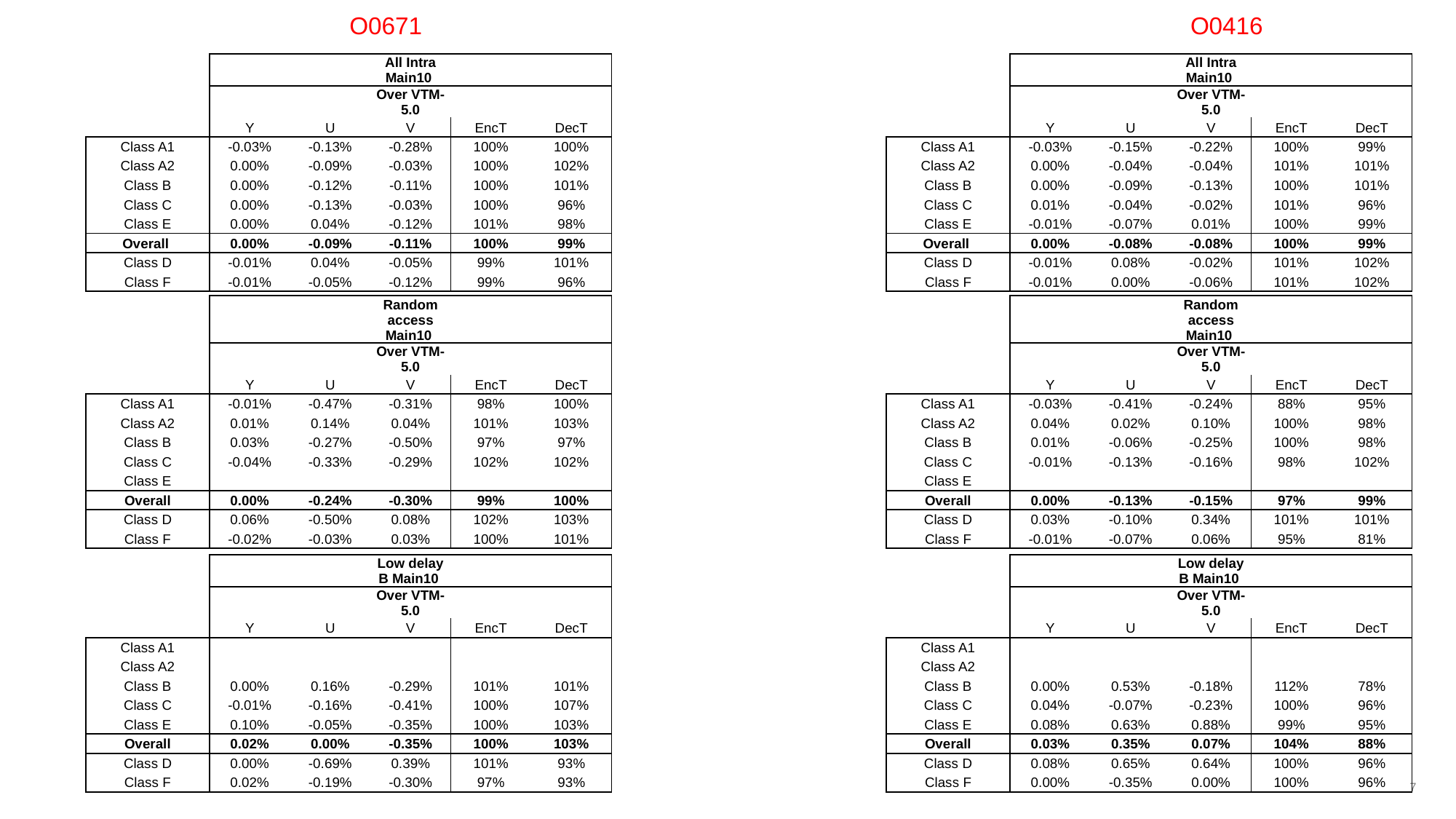

O0671
O0416
|  |  |  | All Intra Main10 |  |  |
| --- | --- | --- | --- | --- | --- |
|  |  |  | Over VTM-5.0 |  |  |
|  | Y | U | V | EncT | DecT |
| Class A1 | -0.03% | -0.13% | -0.28% | 100% | 100% |
| Class A2 | 0.00% | -0.09% | -0.03% | 100% | 102% |
| Class B | 0.00% | -0.12% | -0.11% | 100% | 101% |
| Class C | 0.00% | -0.13% | -0.03% | 100% | 96% |
| Class E | 0.00% | 0.04% | -0.12% | 101% | 98% |
| Overall | 0.00% | -0.09% | -0.11% | 100% | 99% |
| Class D | -0.01% | 0.04% | -0.05% | 99% | 101% |
| Class F | -0.01% | -0.05% | -0.12% | 99% | 96% |
|  |  |  | All Intra Main10 |  |  |
| --- | --- | --- | --- | --- | --- |
|  |  |  | Over VTM-5.0 |  |  |
|  | Y | U | V | EncT | DecT |
| Class A1 | -0.03% | -0.15% | -0.22% | 100% | 99% |
| Class A2 | 0.00% | -0.04% | -0.04% | 101% | 101% |
| Class B | 0.00% | -0.09% | -0.13% | 100% | 101% |
| Class C | 0.01% | -0.04% | -0.02% | 101% | 96% |
| Class E | -0.01% | -0.07% | 0.01% | 100% | 99% |
| Overall | 0.00% | -0.08% | -0.08% | 100% | 99% |
| Class D | -0.01% | 0.08% | -0.02% | 101% | 102% |
| Class F | -0.01% | 0.00% | -0.06% | 101% | 102% |
|  |  |  | Random access Main10 |  |  |
| --- | --- | --- | --- | --- | --- |
|  |  |  | Over VTM-5.0 |  |  |
|  | Y | U | V | EncT | DecT |
| Class A1 | -0.03% | -0.41% | -0.24% | 88% | 95% |
| Class A2 | 0.04% | 0.02% | 0.10% | 100% | 98% |
| Class B | 0.01% | -0.06% | -0.25% | 100% | 98% |
| Class C | -0.01% | -0.13% | -0.16% | 98% | 102% |
| Class E |  |  |  |  |  |
| Overall | 0.00% | -0.13% | -0.15% | 97% | 99% |
| Class D | 0.03% | -0.10% | 0.34% | 101% | 101% |
| Class F | -0.01% | -0.07% | 0.06% | 95% | 81% |
|  |  |  | Random access Main10 |  |  |
| --- | --- | --- | --- | --- | --- |
|  |  |  | Over VTM-5.0 |  |  |
|  | Y | U | V | EncT | DecT |
| Class A1 | -0.01% | -0.47% | -0.31% | 98% | 100% |
| Class A2 | 0.01% | 0.14% | 0.04% | 101% | 103% |
| Class B | 0.03% | -0.27% | -0.50% | 97% | 97% |
| Class C | -0.04% | -0.33% | -0.29% | 102% | 102% |
| Class E |  |  |  |  |  |
| Overall | 0.00% | -0.24% | -0.30% | 99% | 100% |
| Class D | 0.06% | -0.50% | 0.08% | 102% | 103% |
| Class F | -0.02% | -0.03% | 0.03% | 100% | 101% |
|  |  |  | Low delay B Main10 |  |  |
| --- | --- | --- | --- | --- | --- |
|  |  |  | Over VTM-5.0 |  |  |
|  | Y | U | V | EncT | DecT |
| Class A1 |  |  |  |  |  |
| Class A2 |  |  |  |  |  |
| Class B | 0.00% | 0.16% | -0.29% | 101% | 101% |
| Class C | -0.01% | -0.16% | -0.41% | 100% | 107% |
| Class E | 0.10% | -0.05% | -0.35% | 100% | 103% |
| Overall | 0.02% | 0.00% | -0.35% | 100% | 103% |
| Class D | 0.00% | -0.69% | 0.39% | 101% | 93% |
| Class F | 0.02% | -0.19% | -0.30% | 97% | 93% |
|  |  |  | Low delay B Main10 |  |  |
| --- | --- | --- | --- | --- | --- |
|  |  |  | Over VTM-5.0 |  |  |
|  | Y | U | V | EncT | DecT |
| Class A1 |  |  |  |  |  |
| Class A2 |  |  |  |  |  |
| Class B | 0.00% | 0.53% | -0.18% | 112% | 78% |
| Class C | 0.04% | -0.07% | -0.23% | 100% | 96% |
| Class E | 0.08% | 0.63% | 0.88% | 99% | 95% |
| Overall | 0.03% | 0.35% | 0.07% | 104% | 88% |
| Class D | 0.08% | 0.65% | 0.64% | 100% | 96% |
| Class F | 0.00% | -0.35% | 0.00% | 100% | 96% |